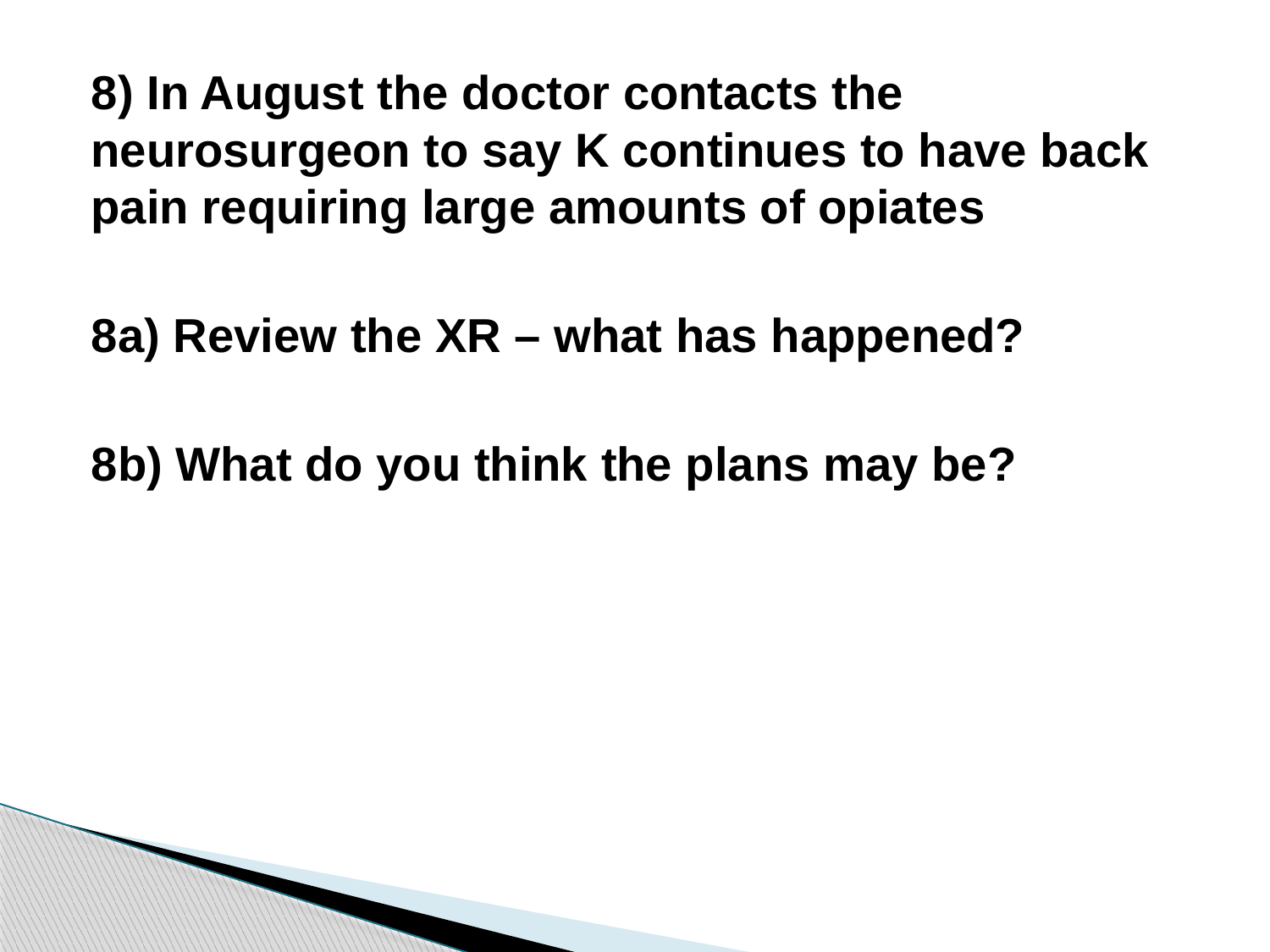

8) In August the doctor contacts the neurosurgeon to say K continues to have back pain requiring large amounts of opiates

8a) Review the XR – what has happened?

8b) What do you think the plans may be?